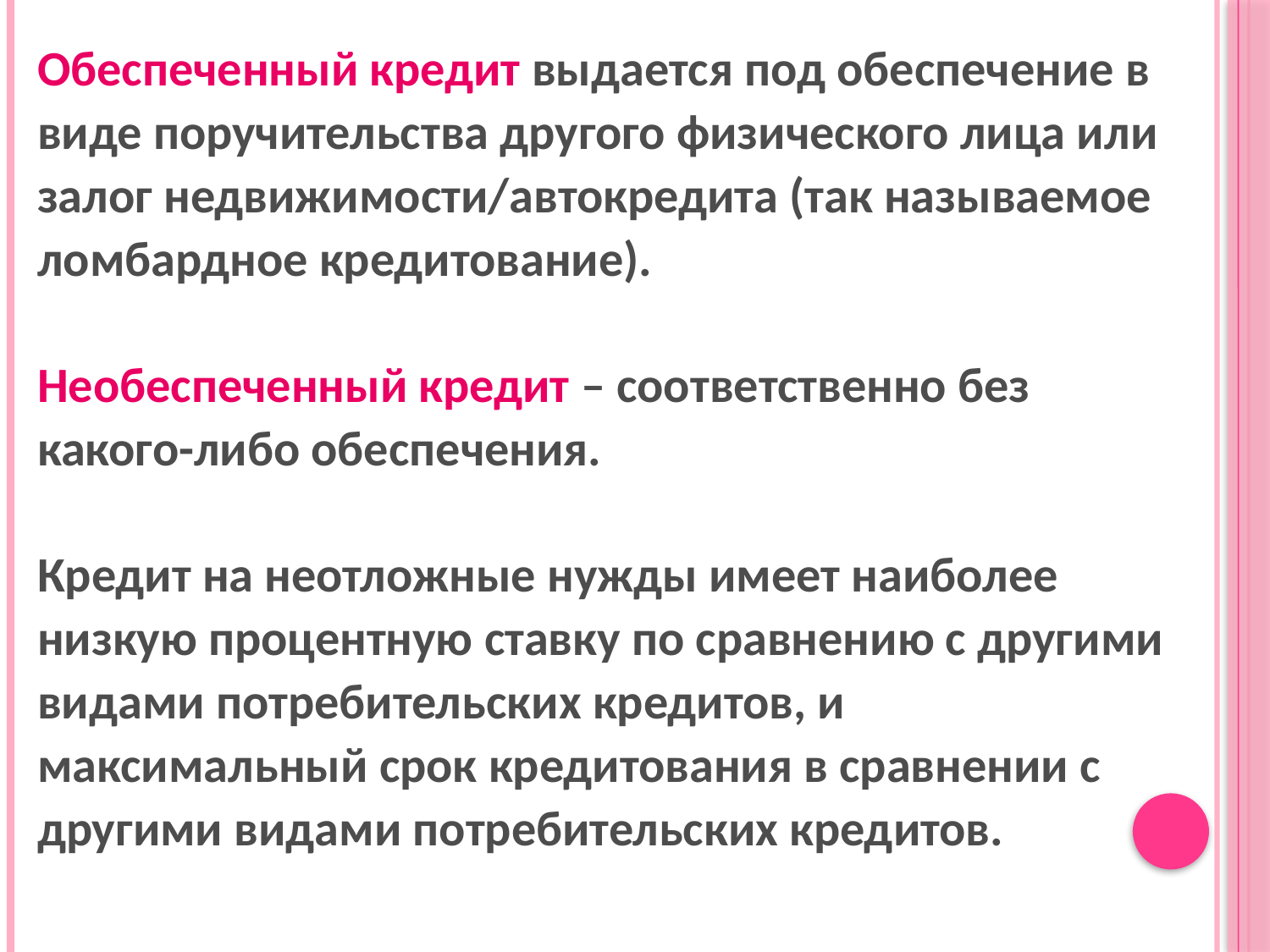

Обеспеченный кредит выдается под обеспечение в виде поручительства другого физического лица или залог недвижимости/автокредита (так называемое ломбардное кредитование).

Необеспеченный кредит – соответственно без какого-либо обеспечения.

Кредит на неотложные нужды имеет наиболее низкую процентную ставку по сравнению с другими видами потребительских кредитов, и  максимальный срок кредитования в сравнении с другими видами потребительских кредитов.